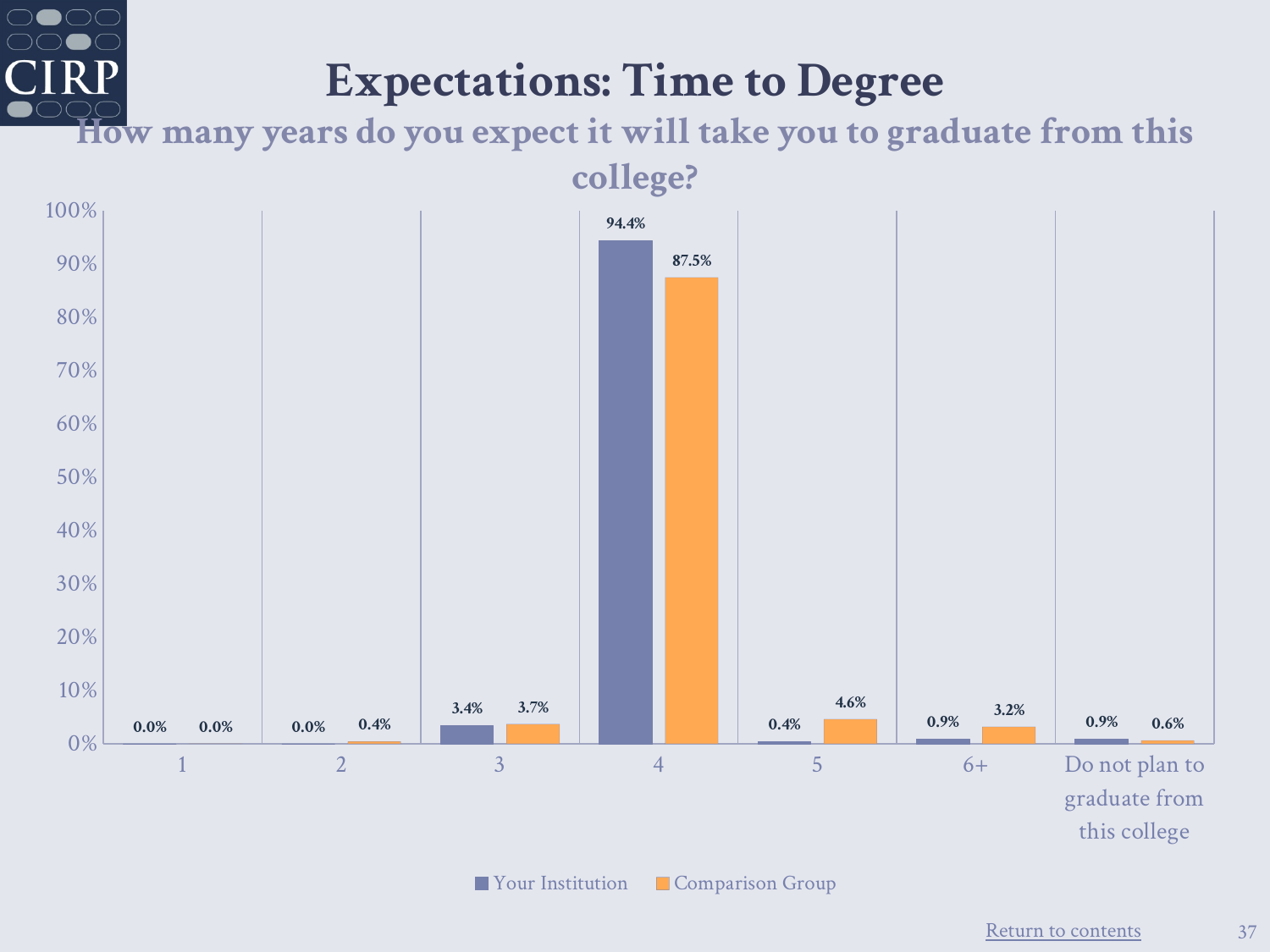

# Expectations: Time to Degree How many years do you expect it will take you to graduate from this college?

### Chart

| Category | Your Institution | Comparison Group |
|---|---|---|
| 1 | 0.0 | 0.0 |
| 2 | 0.0 | 0.004 |
| 3 | 0.034 | 0.037 |
| 4 | 0.944 | 0.875 |
| 5 | 0.004 | 0.046 |
| 6+ | 0.009 | 0.032 |
| Do not plan to graduate from this college | 0.009 | 0.006 |
37